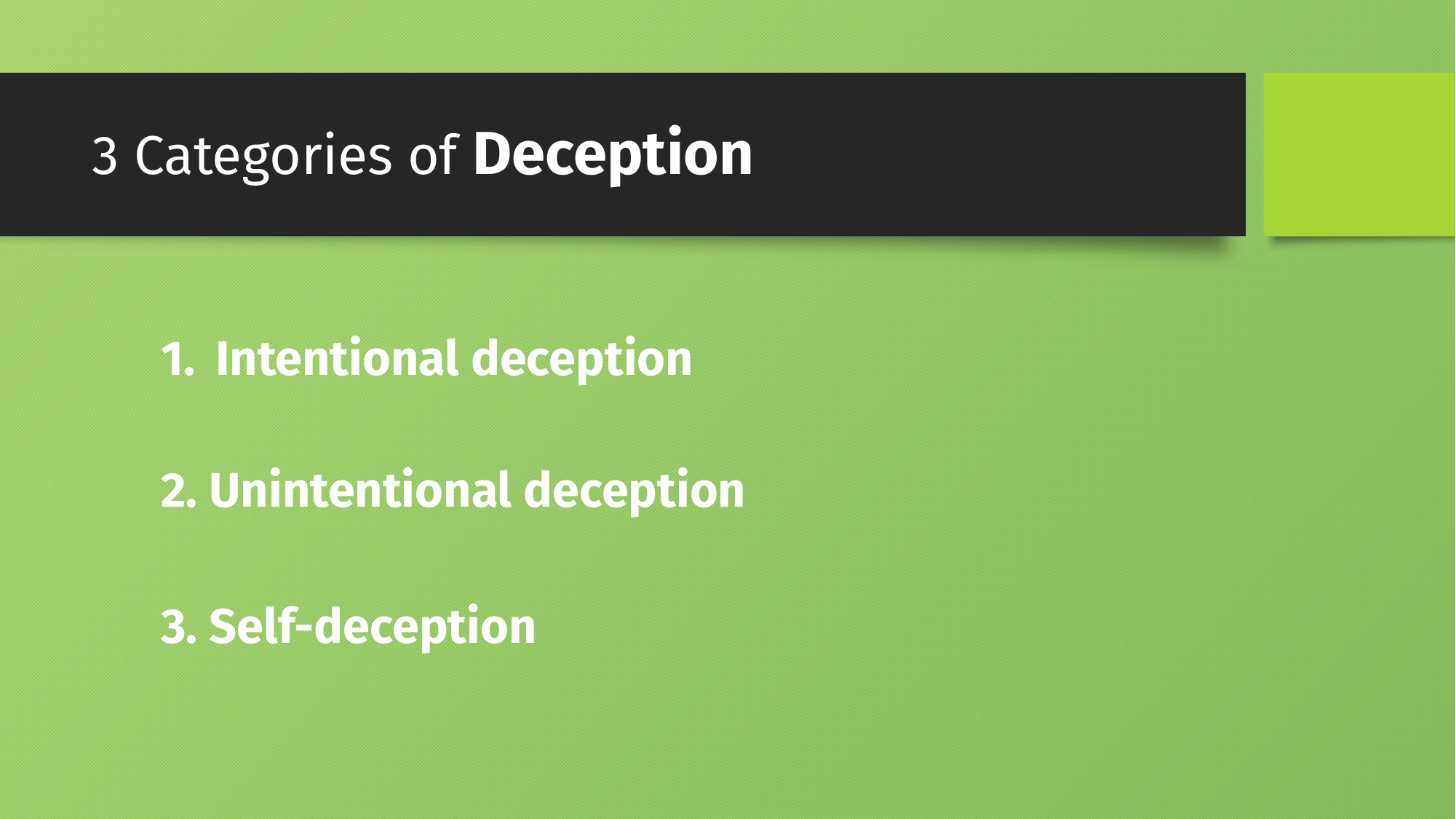

# 3 Categories of Deception
Intentional deception

2. Unintentional deception

3. Self-deception